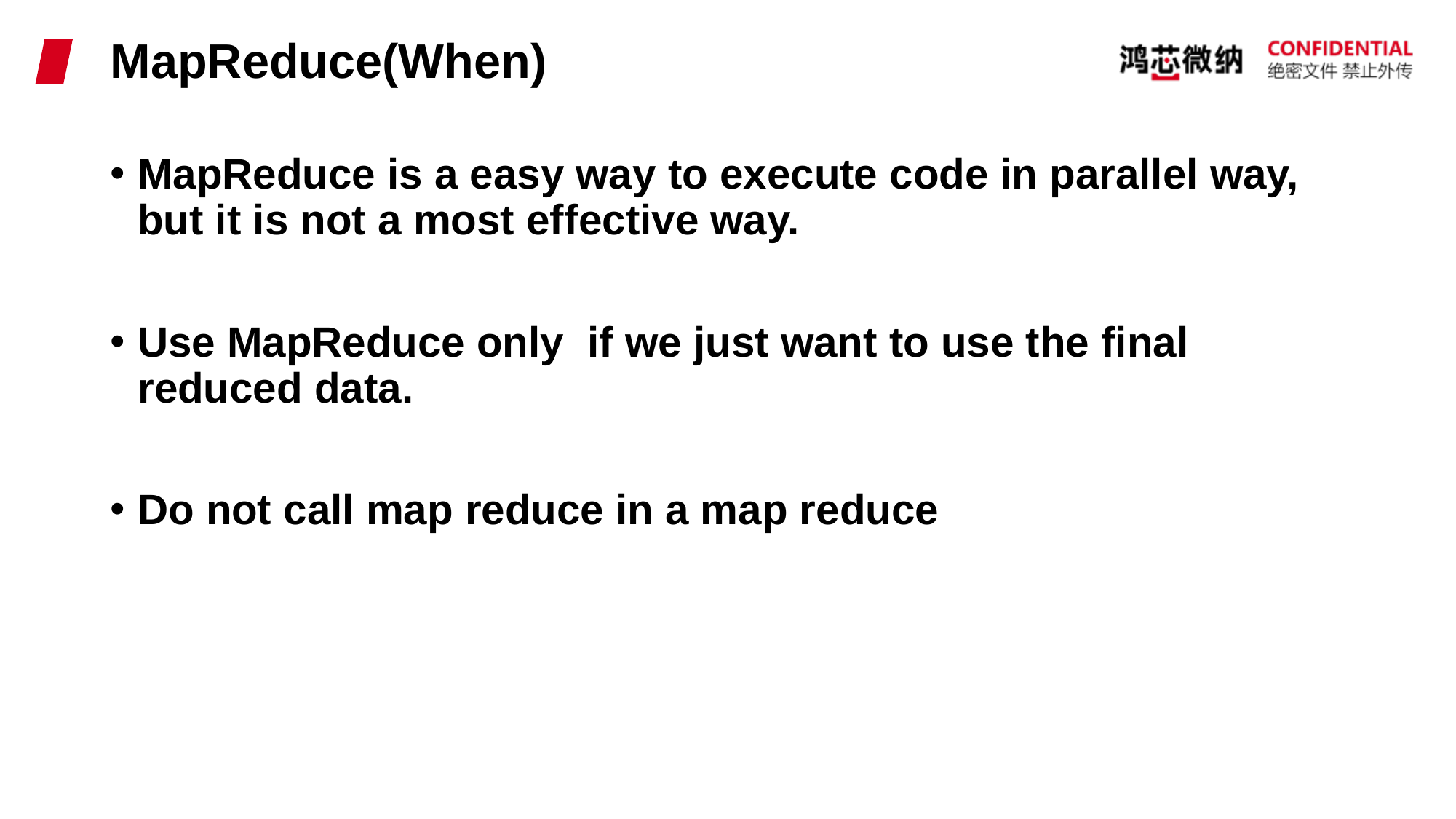

# MapReduce(When)
MapReduce is a easy way to execute code in parallel way, but it is not a most effective way.

Use MapReduce only  if we just want to use the final reduced data.

Do not call map reduce in a map reduce